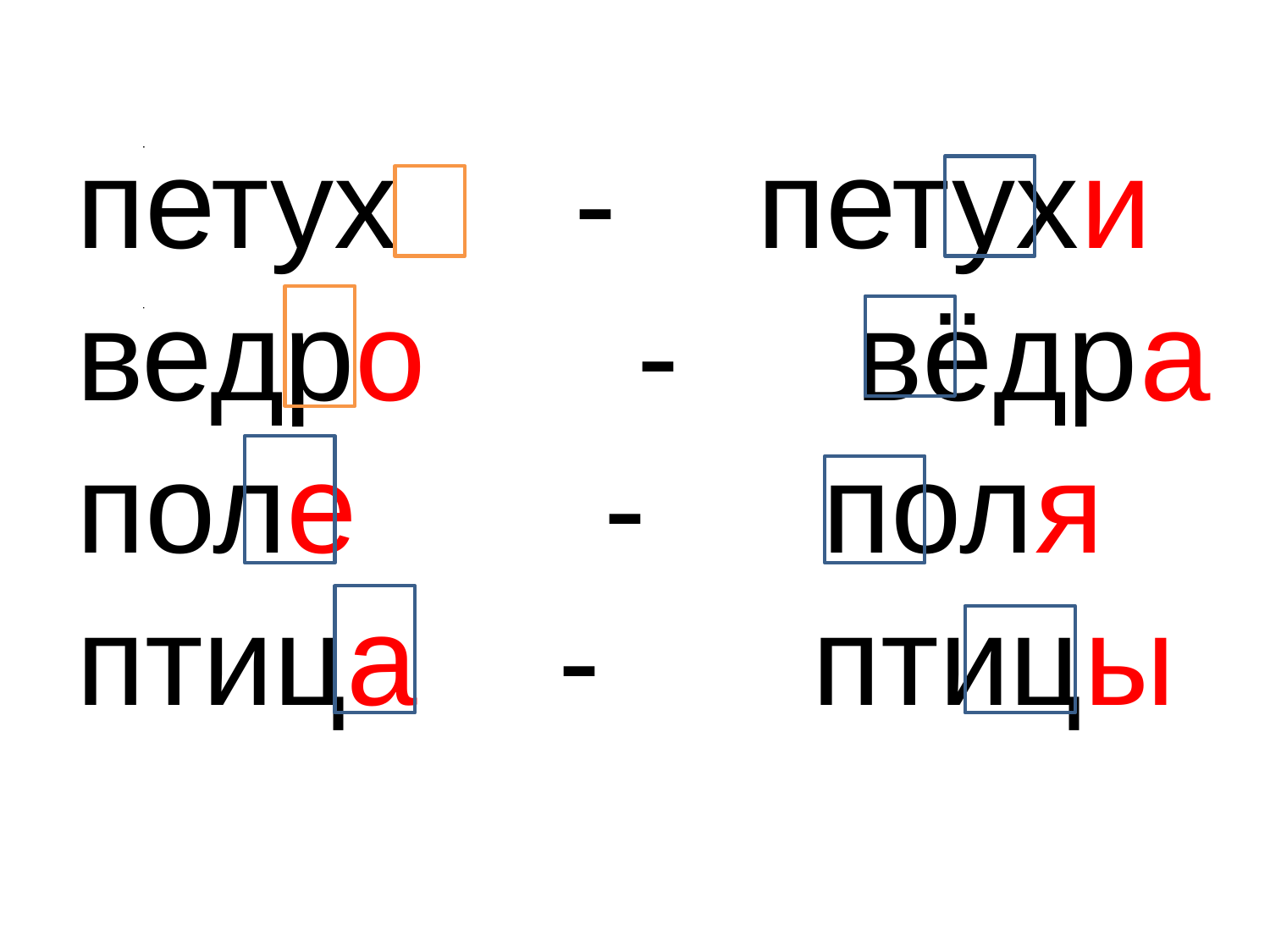

# петух     -    петухи ведро      -     вёдра поле       -     поля птица    -      птицы